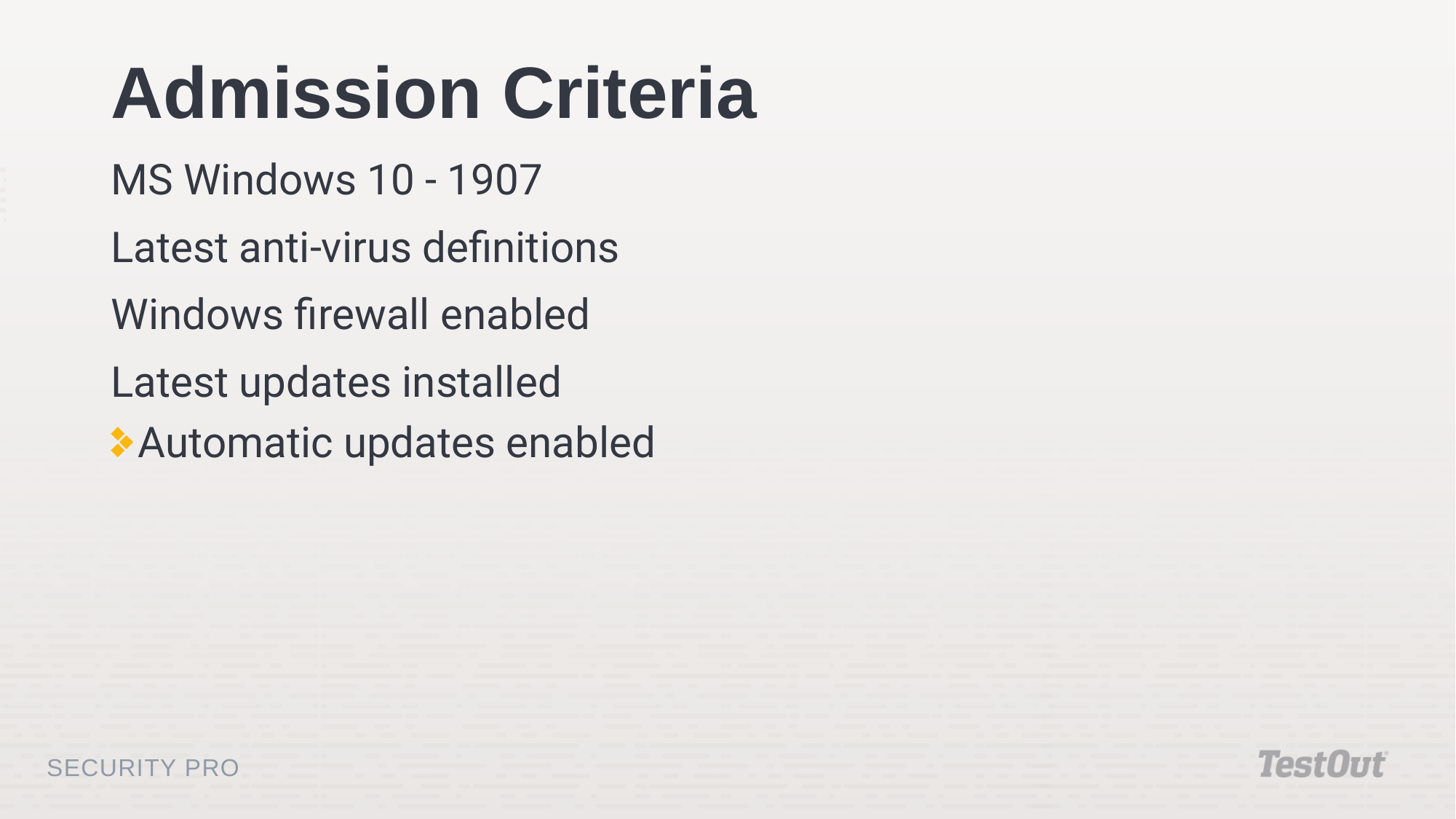

# Admission Criteria
MS Windows 10 - 1907
Latest anti-virus definitions
Windows firewall enabled
Latest updates installed
Automatic updates enabled
Security Pro